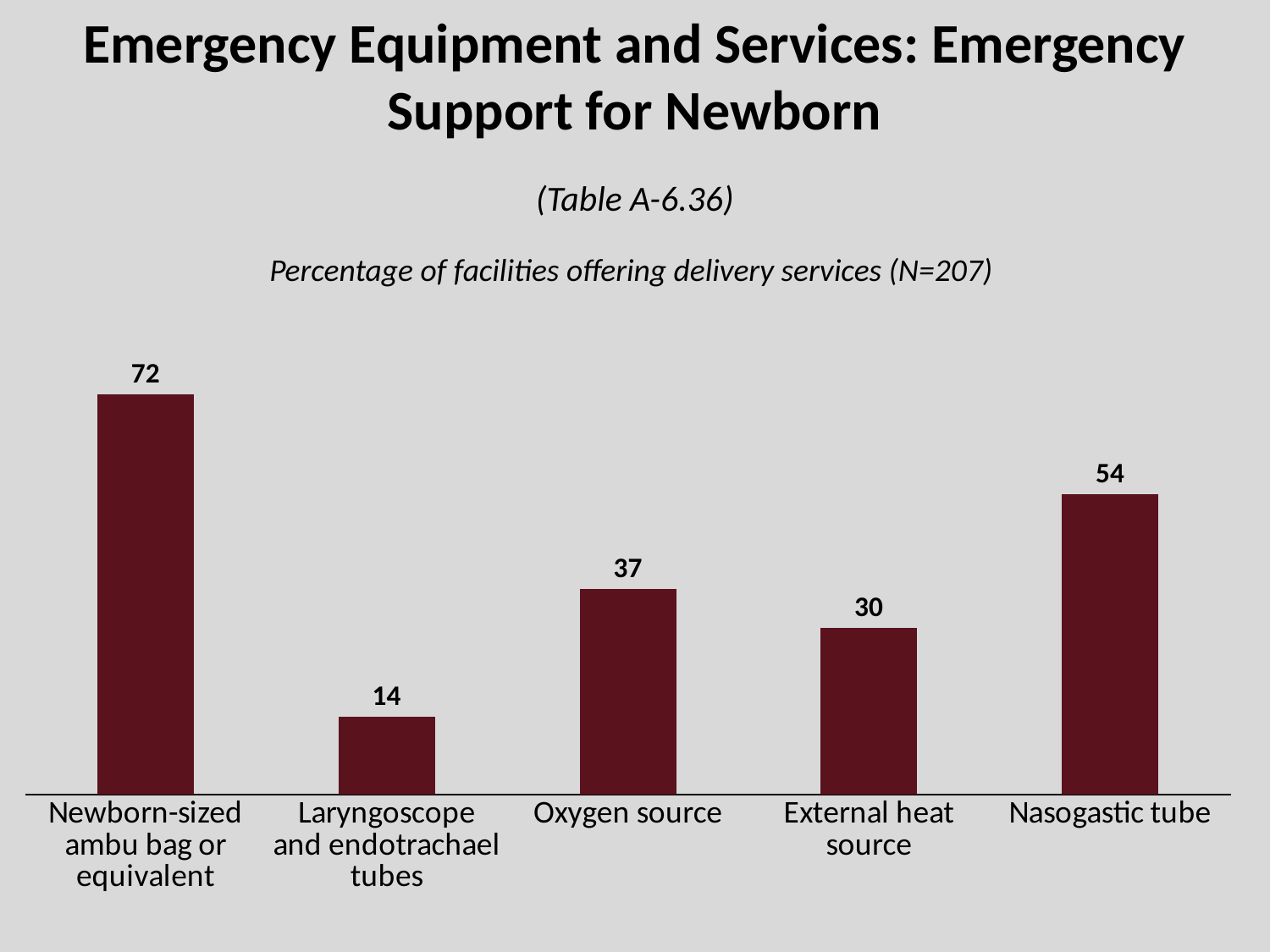

# Emergency Equipment and Services: Emergency Support for Newborn
(Table A-6.36)
Percentage of facilities offering delivery services (N=207)

### Chart

| Category | Column1 |
|---|---|
| Newborn-sized ambu bag or equivalent | 72.0 |
| Laryngoscope and endotrachael tubes | 14.0 |
| Oxygen source | 37.0 |
| External heat source | 30.0 |
| Nasogastic tube | 54.0 |